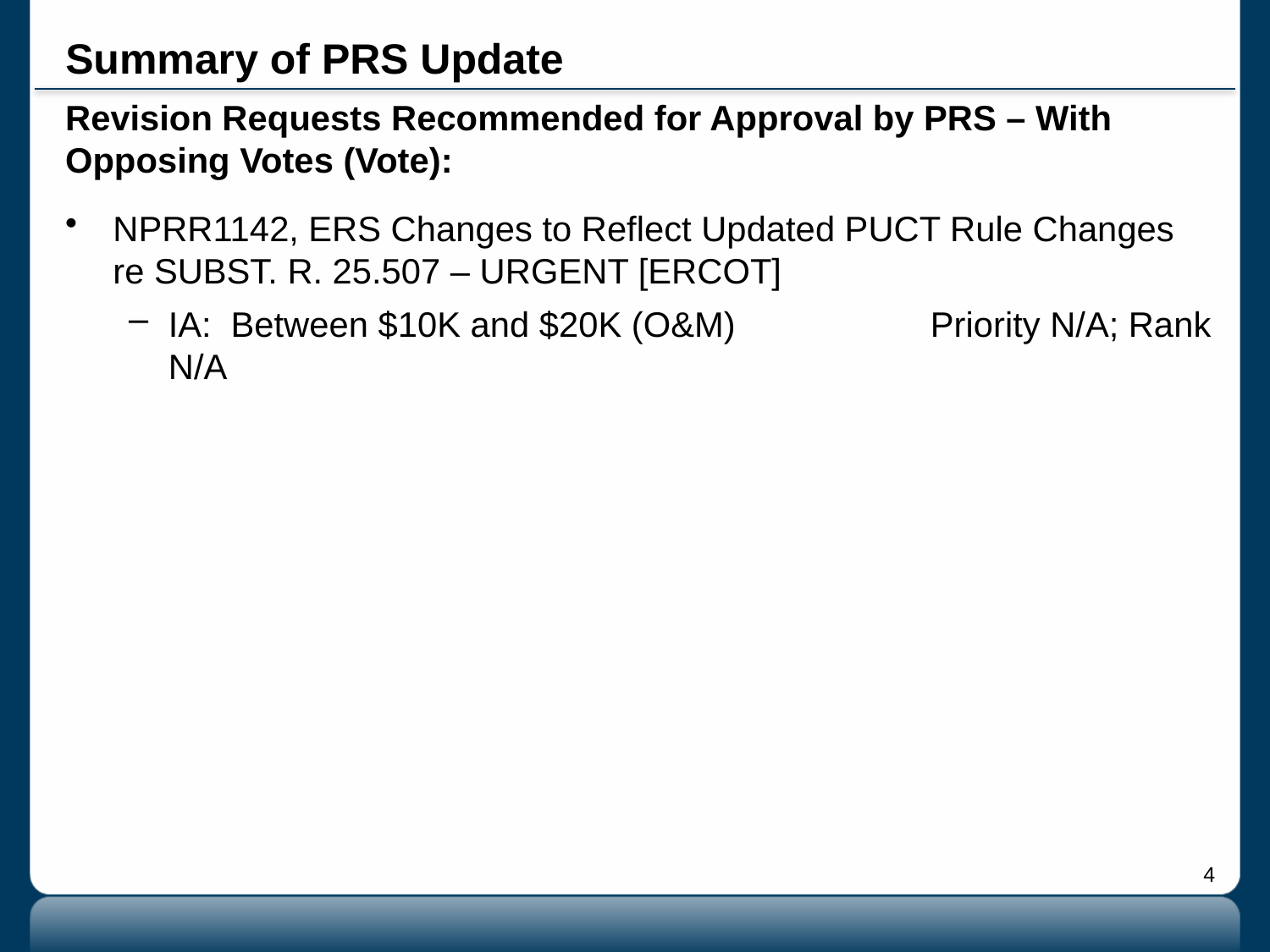

# Summary of PRS Update
Revision Requests Recommended for Approval by PRS – With Opposing Votes (Vote):
NPRR1142, ERS Changes to Reflect Updated PUCT Rule Changes re SUBST. R. 25.507 – URGENT [ERCOT]
IA:  Between $10K and $20K (O&M)		Priority N/A; Rank N/A